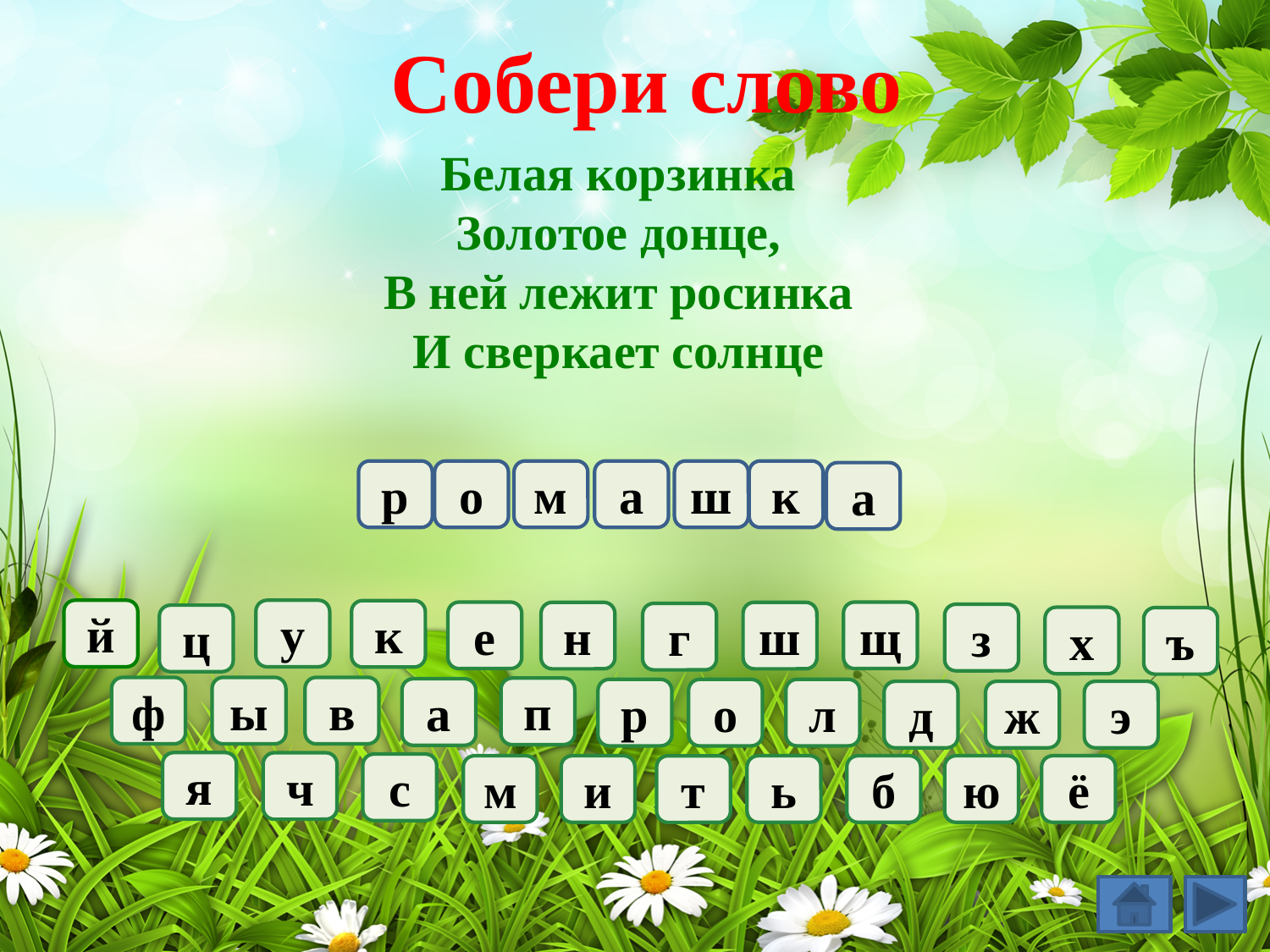

# Собери слово

Белая корзинка
Золотое донце,
В ней лежит росинка
И сверкает солнце

а
р
о
м
ш
к
а
й
у
к
щ
е
н
ш
г
з
ц
х
ъ
ф
ы
в
п
а
р
о
л
д
ж
э
я
ч
с
м
и
ь
б
ю
ё
т